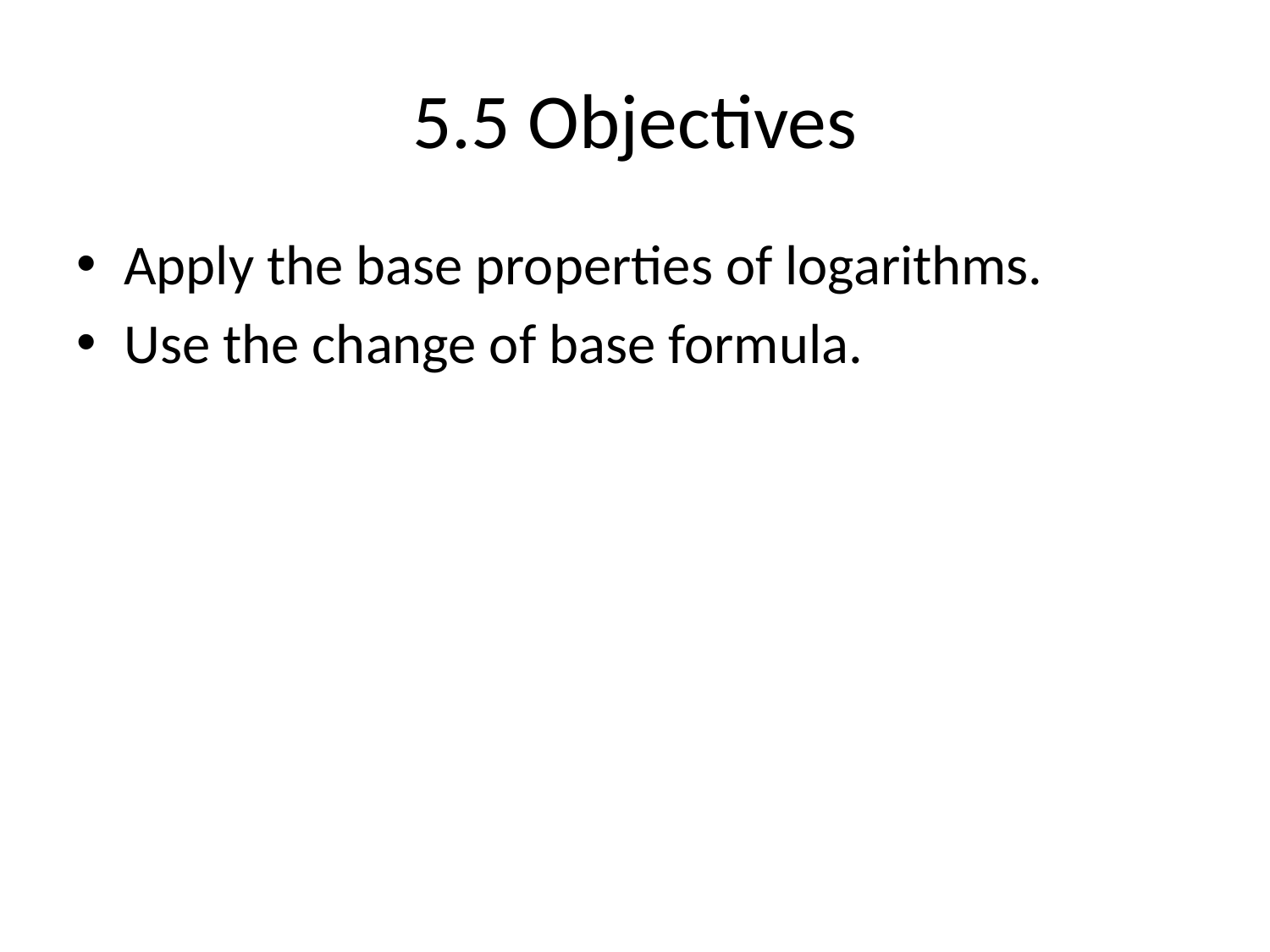

# 5.5 Objectives
Apply the base properties of logarithms.
Use the change of base formula.